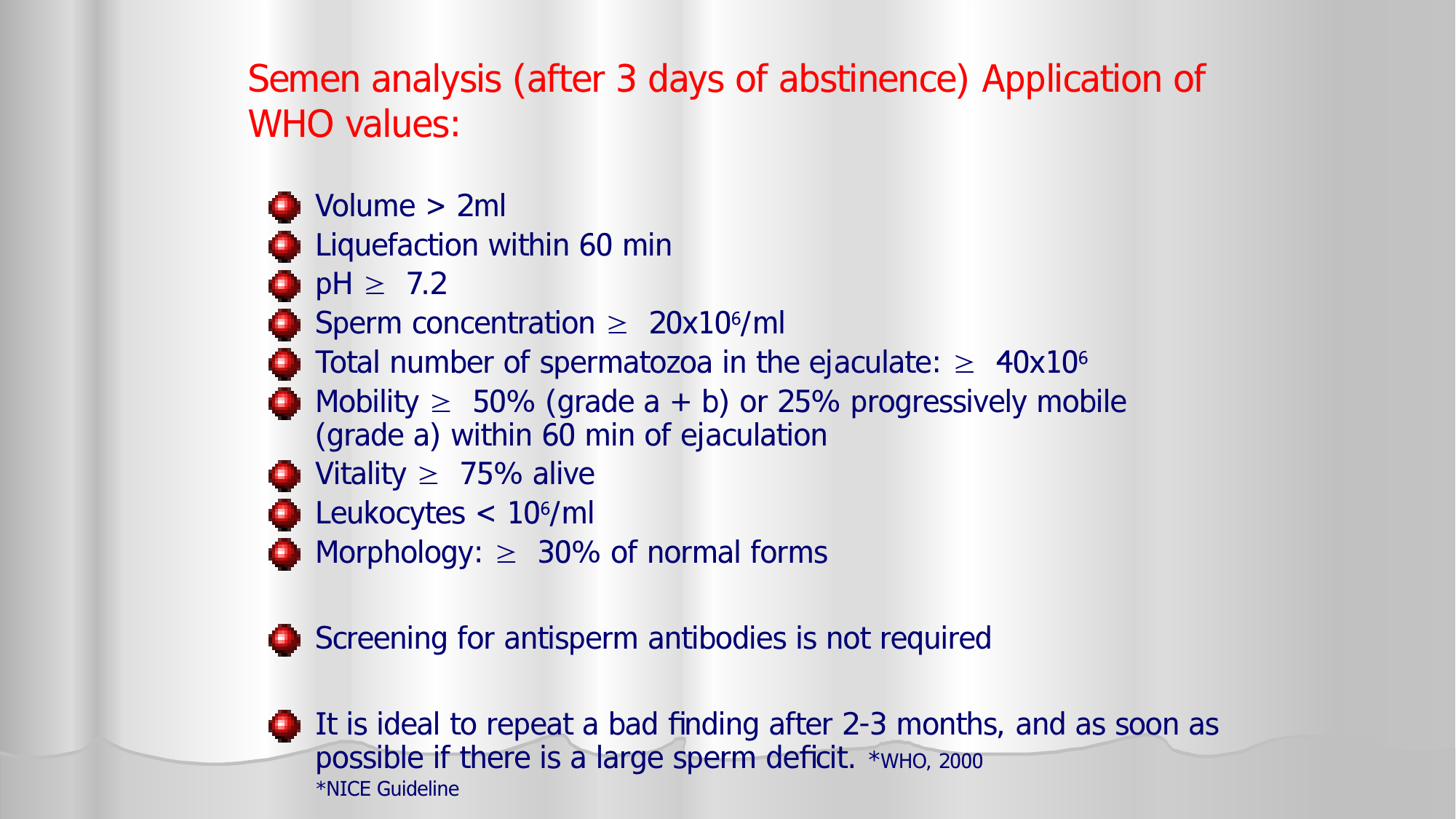

# Semen analysis (after 3 days of abstinence) Application of WHO values:

Volume > 2ml
Liquefaction within 60 min
pH ≥  7.2
Sperm concentration ≥  20x106/ml
Total number of spermatozoa in the ejaculate: ≥  40x106
Mobility ≥  50% (grade a + b) or 25% progressively mobile (grade a) within 60 min of ejaculation
Vitality ≥  75% alive
Leukocytes < 106/ml
Morphology: ≥  30% of normal forms

Screening for antisperm antibodies is not required

It is ideal to repeat a bad finding after 2-3 months, and as soon as possible if there is a large sperm deficit.									*WHO, 2000
							*NICE Guideline